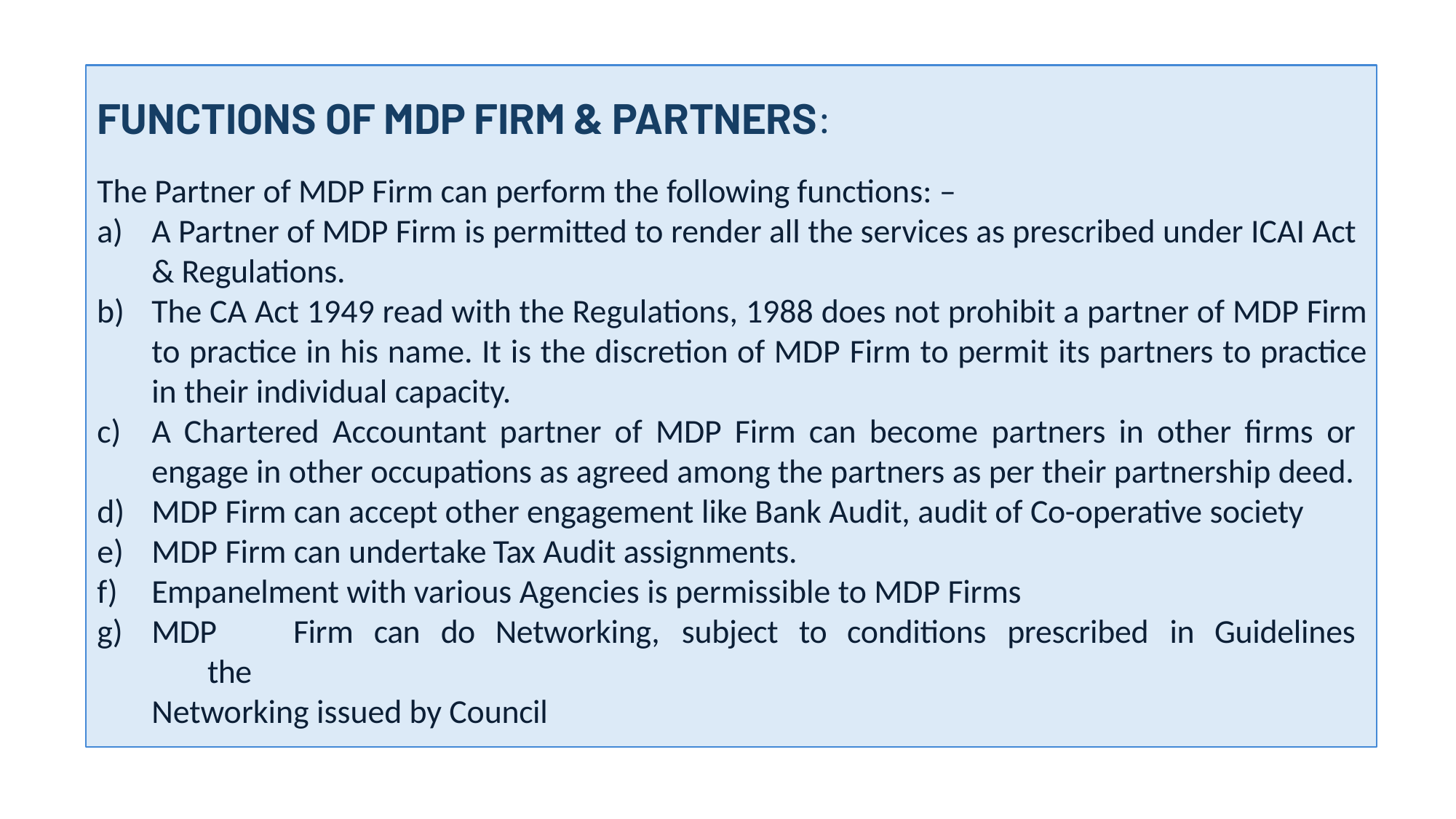

# FUNCTIONS OF MDP FIRM & PARTNERS:
The Partner of MDP Firm can perform the following functions: –
A Partner of MDP Firm is permitted to render all the services as prescribed under ICAI Act
& Regulations.
The CA Act 1949 read with the Regulations, 1988 does not prohibit a partner of MDP Firm to practice in his name. It is the discretion of MDP Firm to permit its partners to practice in their individual capacity.
A Chartered Accountant partner of MDP Firm can become partners in other firms or
engage in other occupations as agreed among the partners as per their partnership deed.
MDP Firm can accept other engagement like Bank Audit, audit of Co-operative society
MDP Firm can undertake Tax Audit assignments.
Empanelment with various Agencies is permissible to MDP Firms
MDP	Firm	can	do	Networking,	subject	to	conditions	prescribed	in	Guidelines	the
Networking issued by Council